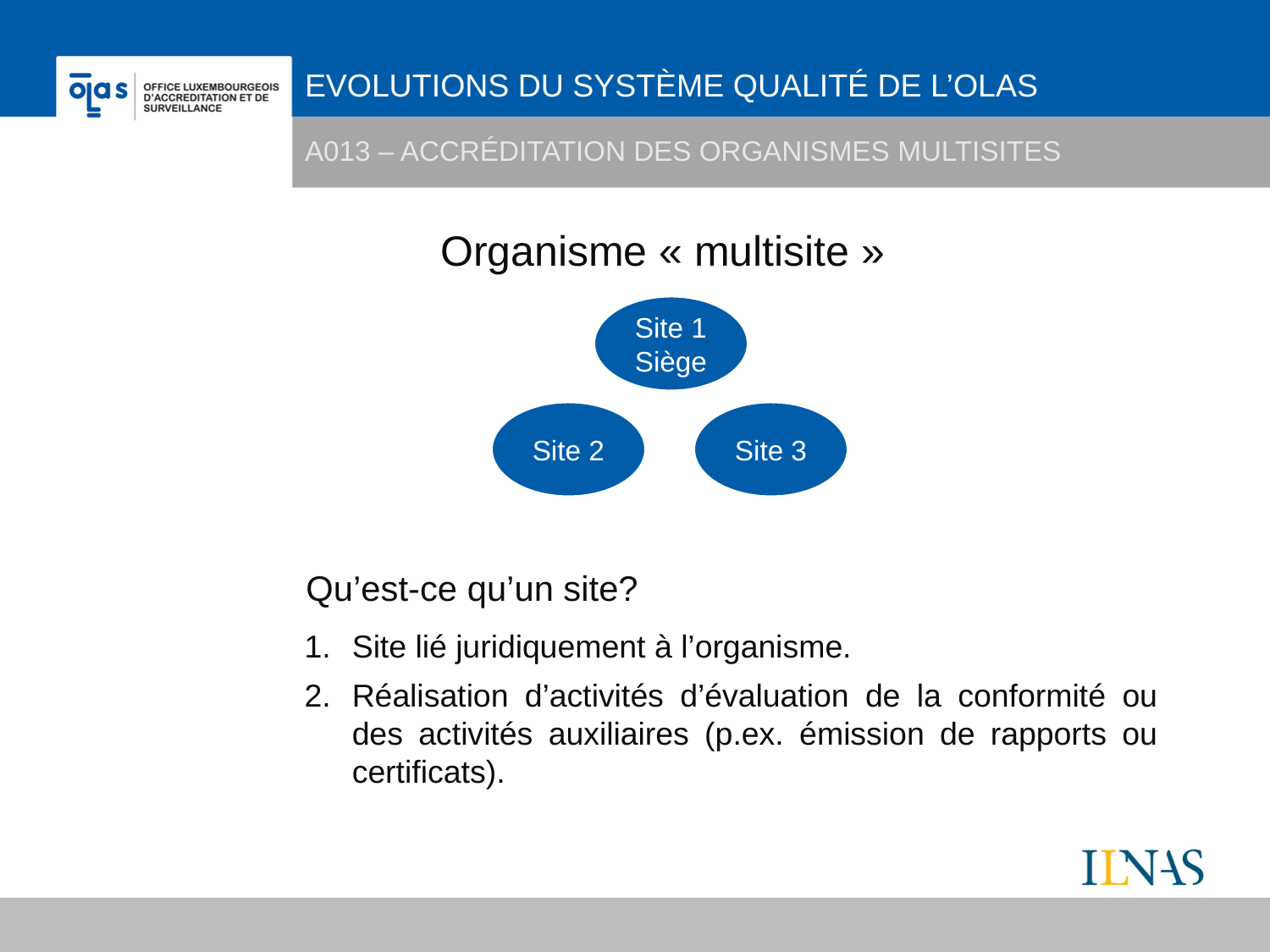

# Evolutions du système qualité de l’OLAS
A013 – Accréditation des organismes multisites
Organisme « multisite »
Site 1
Siège
Site 2
Site 3
Qu’est-ce qu’un site?

Site lié juridiquement à l’organisme.
Réalisation d’activités d’évaluation de la conformité ou des activités auxiliaires (p.ex. émission de rapports ou certificats).